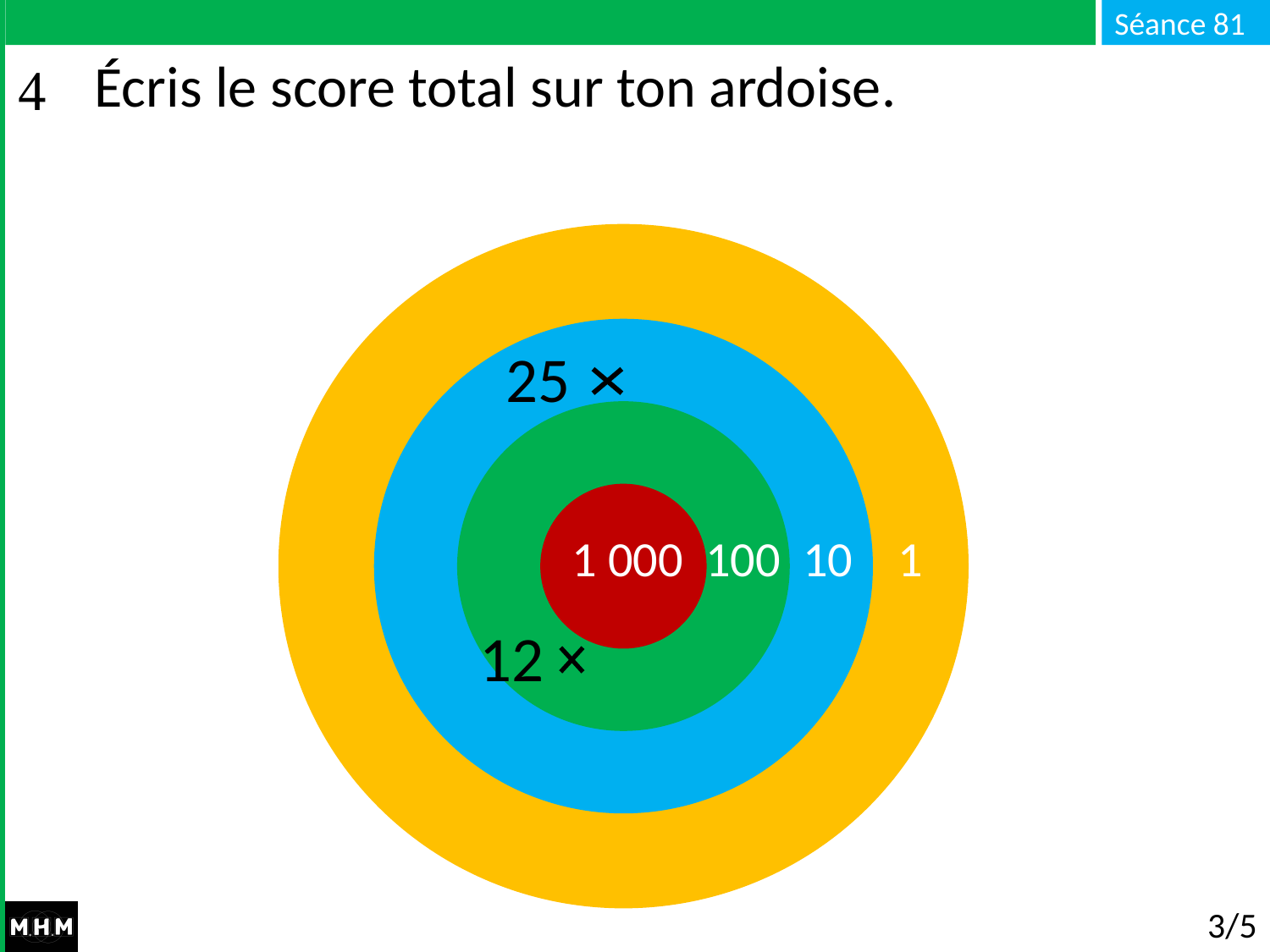

# Écris le score total sur ton ardoise.

25

1 000  100  10    1
1 000  100  10    1
12

3/5